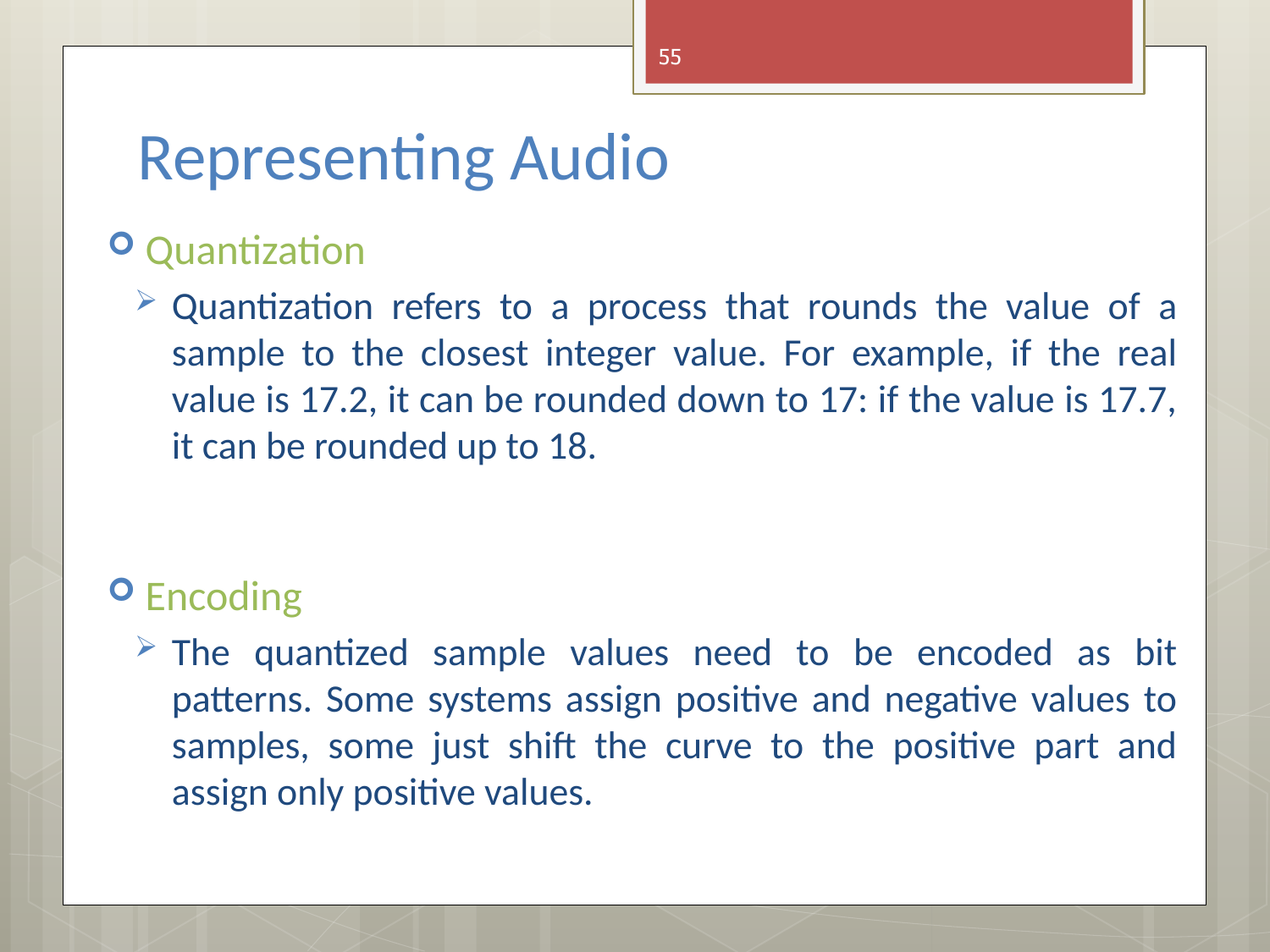

55
# Representing Audio
Quantization
Quantization refers to a process that rounds the value of a sample to the closest integer value. For example, if the real value is 17.2, it can be rounded down to 17: if the value is 17.7, it can be rounded up to 18.

Encoding
The quantized sample values need to be encoded as bit patterns. Some systems assign positive and negative values to samples, some just shift the curve to the positive part and assign only positive values.